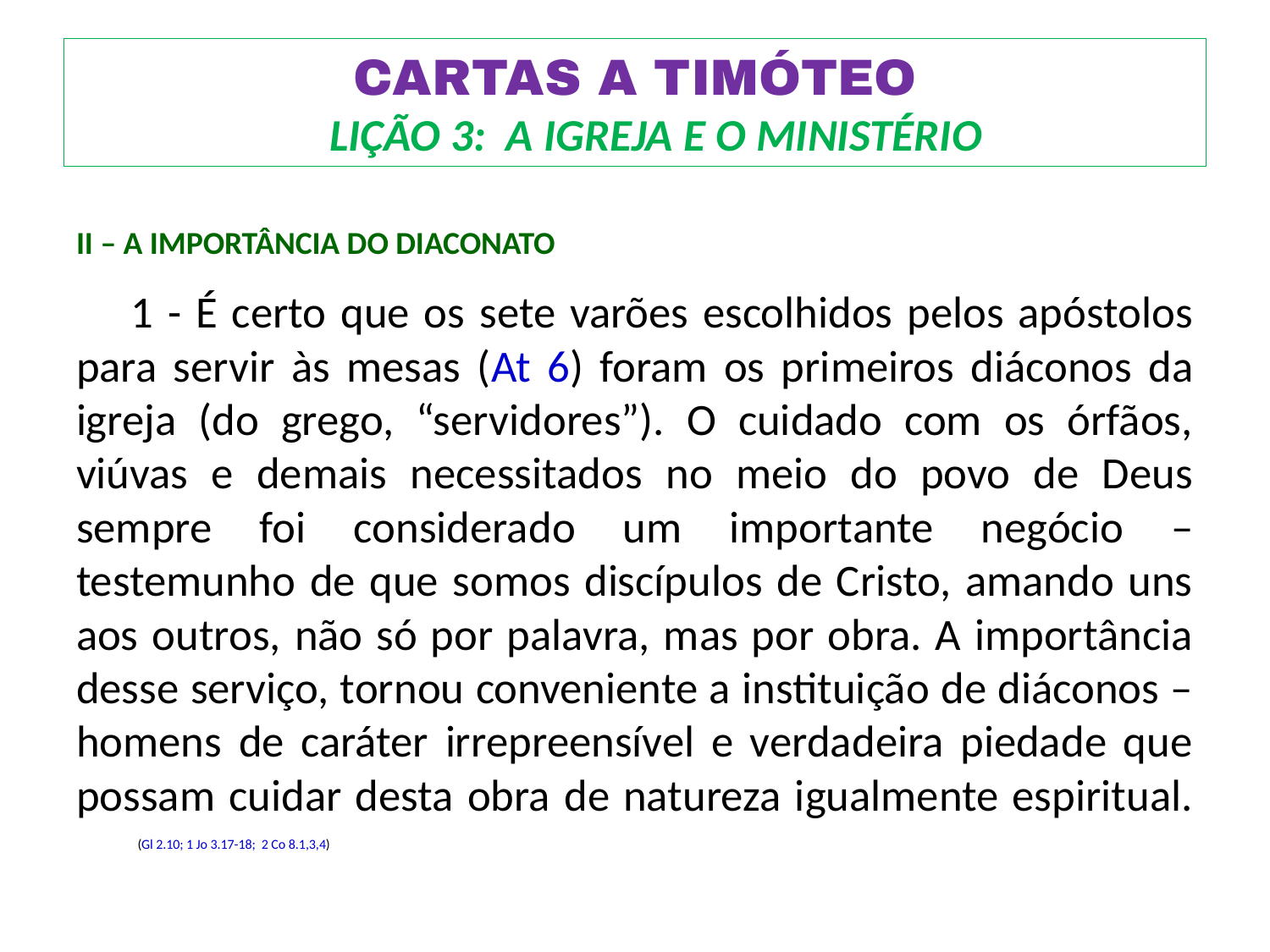

# CARTAS A TIMÓTEO LIÇÃO 3:  A IGREJA E O MINISTÉRIO
II – A IMPORTÂNCIA DO DIACONATO

	1 - É certo que os sete varões escolhidos pelos apóstolos para servir às mesas (At 6) foram os primeiros diáconos da igreja (do grego, “servidores”). O cuidado com os órfãos, viúvas e demais necessitados no meio do povo de Deus sempre foi considerado um importante negócio – testemunho de que somos discípulos de Cristo, amando uns aos outros, não só por palavra, mas por obra. A importância desse serviço, tornou conveniente a instituição de diáconos – homens de caráter irrepreensível e verdadeira piedade que possam cuidar desta obra de natureza igualmente espiritual.		 (Gl 2.10; 1 Jo 3.17-18;  2 Co 8.1,3,4)